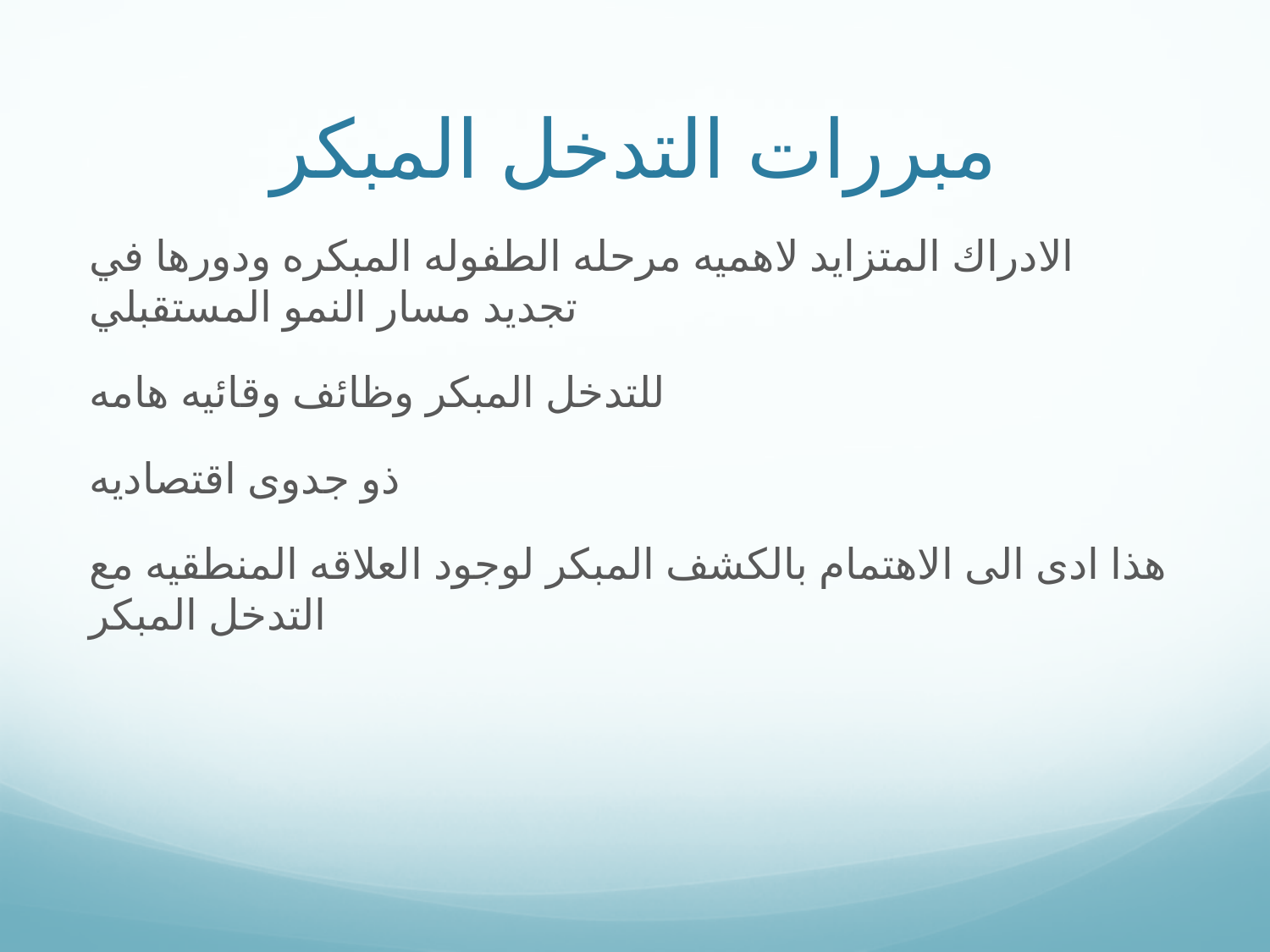

# مبررات التدخل المبكر
الادراك المتزايد لاهميه مرحله الطفوله المبكره ودورها في تجديد مسار النمو المستقبلي
للتدخل المبكر وظائف وقائيه هامه
ذو جدوى اقتصاديه
هذا ادى الى الاهتمام بالكشف المبكر لوجود العلاقه المنطقيه مع التدخل المبكر